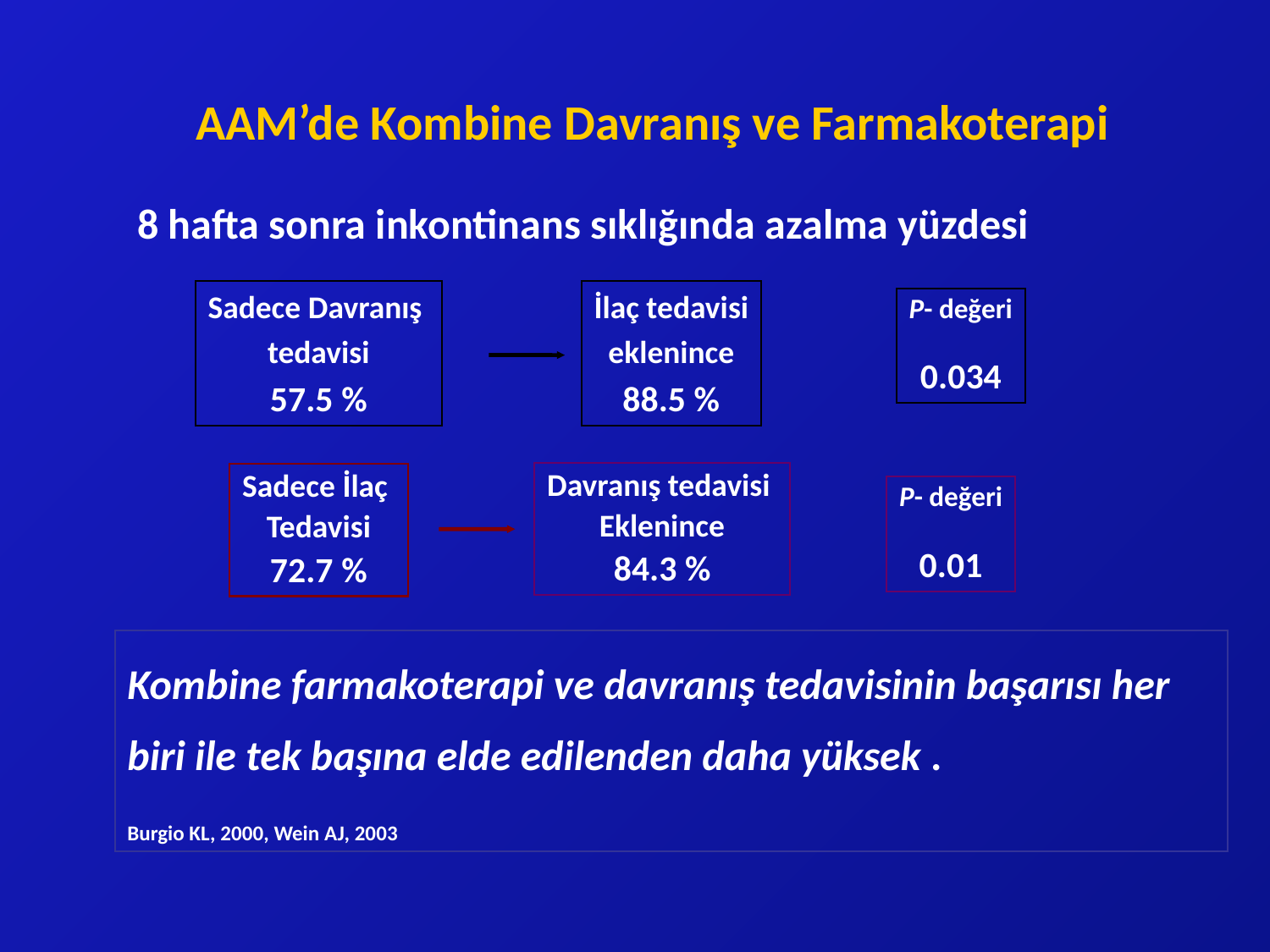

AAM’de Kombine Davranış ve Farmakoterapi
8 hafta sonra inkontinans sıklığında azalma yüzdesi
Sadece Davranış
tedavisi
57.5 %
İlaç tedavisi
eklenince
88.5 %
P- değeri

0.034

Davranış tedavisi
Eklenince
84.3 %
P- değeri

0.01

Sadece İlaç
Tedavisi
72.7 %
Kombine farmakoterapi ve davranış tedavisinin başarısı her biri ile tek başına elde edilenden daha yüksek .

Burgio KL, 2000, Wein AJ, 2003